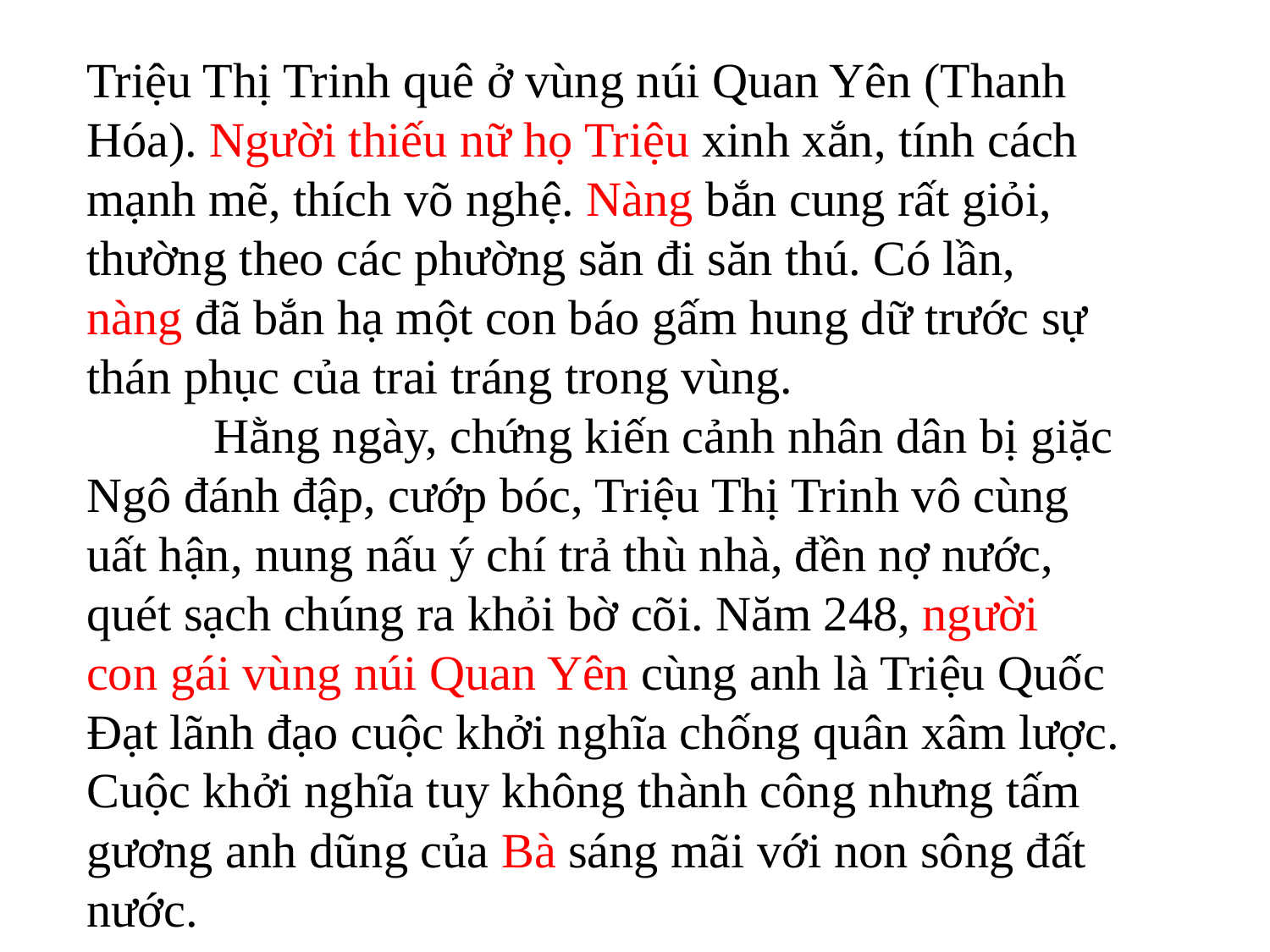

Triệu Thị Trinh quê ở vùng núi Quan Yên (Thanh Hóa). Người thiếu nữ họ Triệu xinh xắn, tính cách mạnh mẽ, thích võ nghệ. Nàng bắn cung rất giỏi, thường theo các phường săn đi săn thú. Có lần, nàng đã bắn hạ một con báo gấm hung dữ trước sự thán phục của trai tráng trong vùng.
	Hằng ngày, chứng kiến cảnh nhân dân bị giặc Ngô đánh đập, cướp bóc, Triệu Thị Trinh vô cùng uất hận, nung nấu ý chí trả thù nhà, đền nợ nước, quét sạch chúng ra khỏi bờ cõi. Năm 248, người con gái vùng núi Quan Yên cùng anh là Triệu Quốc Đạt lãnh đạo cuộc khởi nghĩa chống quân xâm lược. Cuộc khởi nghĩa tuy không thành công nhưng tấm gương anh dũng của Bà sáng mãi với non sông đất nước.